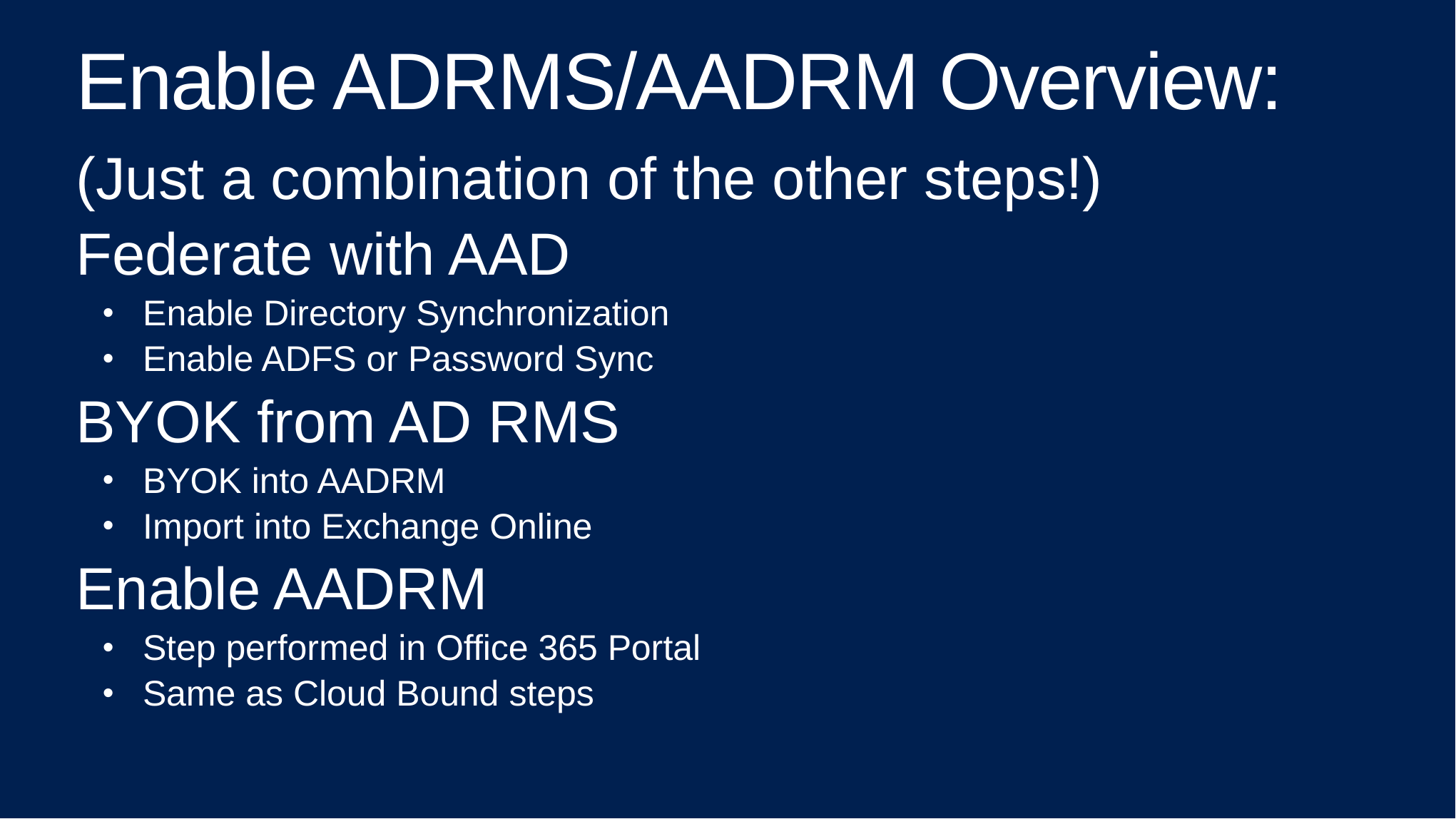

# Enable ADRMS/AADRM Overview:
(Just a combination of the other steps!)
Federate with AAD
Enable Directory Synchronization
Enable ADFS or Password Sync
BYOK from AD RMS
BYOK into AADRM
Import into Exchange Online
Enable AADRM
  Step performed in Office 365 Portal
  Same as Cloud Bound steps